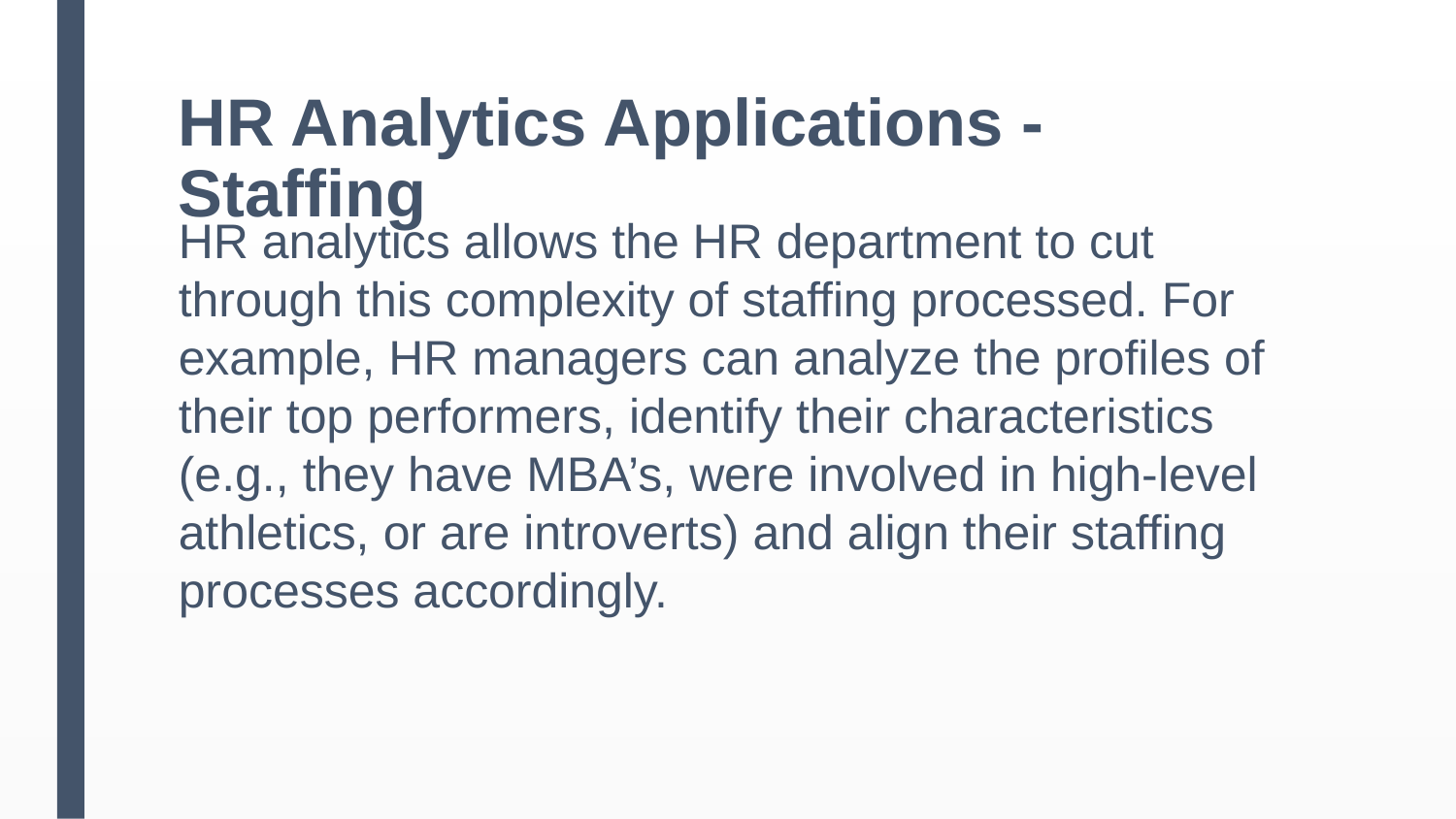

# HR Analytics Applications - Staffing
HR analytics allows the HR department to cut through this complexity of staffing processed. For example, HR managers can analyze the profiles of their top performers, identify their characteristics (e.g., they have MBA’s, were involved in high-level athletics, or are introverts) and align their staffing processes accordingly.